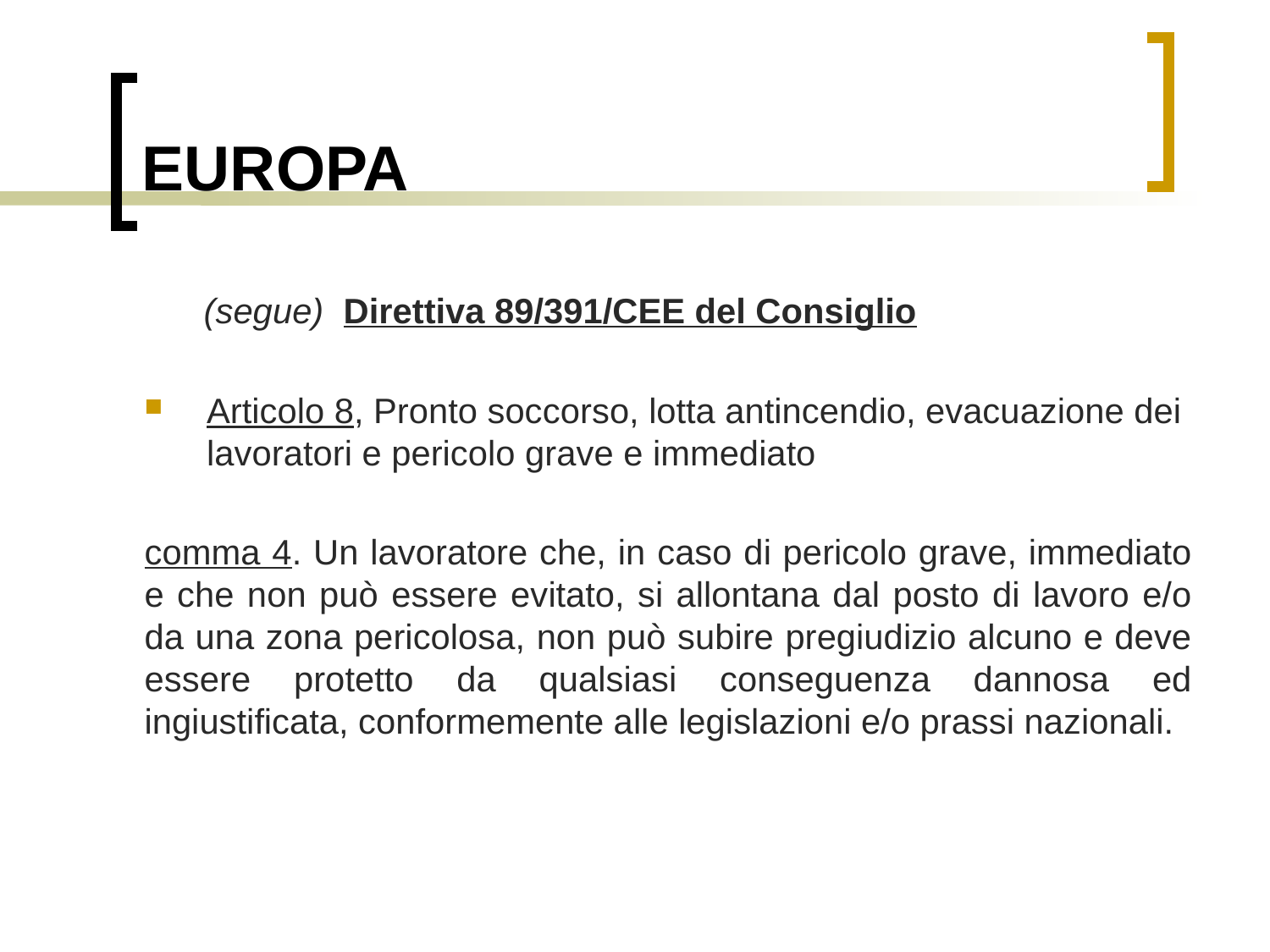

# EUROPA
     (segue)  Direttiva 89/391/CEE del Consiglio

Articolo 8, Pronto soccorso, lotta antincendio, evacuazione dei lavoratori e pericolo grave e immediato

comma 4. Un lavoratore che, in caso di pericolo grave, immediato e che non può essere evitato, si allontana dal posto di lavoro e/o da una zona pericolosa, non può subire pregiudizio alcuno e deve essere protetto da qualsiasi conseguenza dannosa ed ingiustificata, conformemente alle legislazioni e/o prassi nazionali.